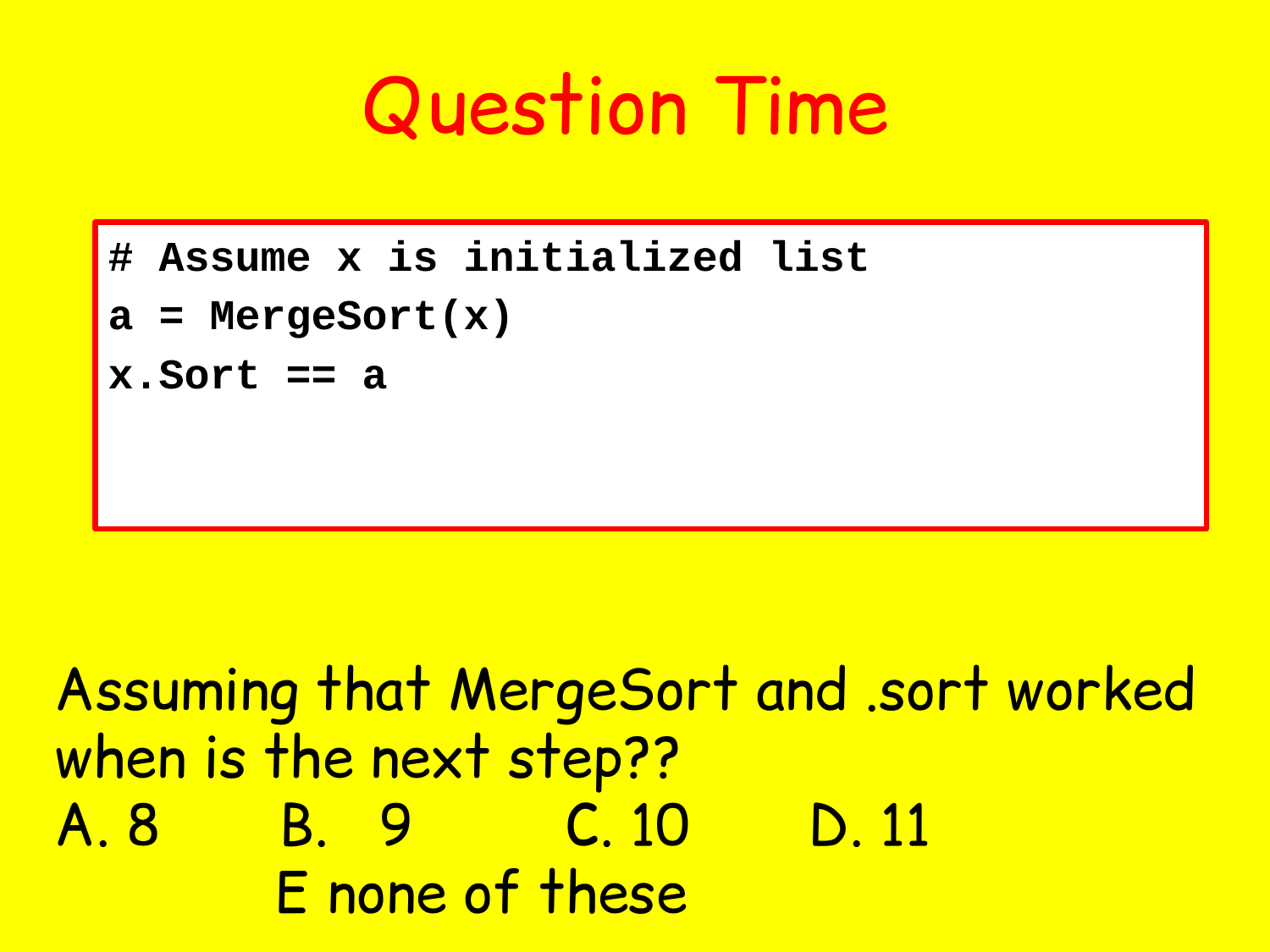

# Question Time
# Assume x is initialized list
a = MergeSort(x)
x.Sort == a

Assuming that MergeSort and .sort worked
when is the next step??
8       B.   9         C. 10       D. 11
             E none of these